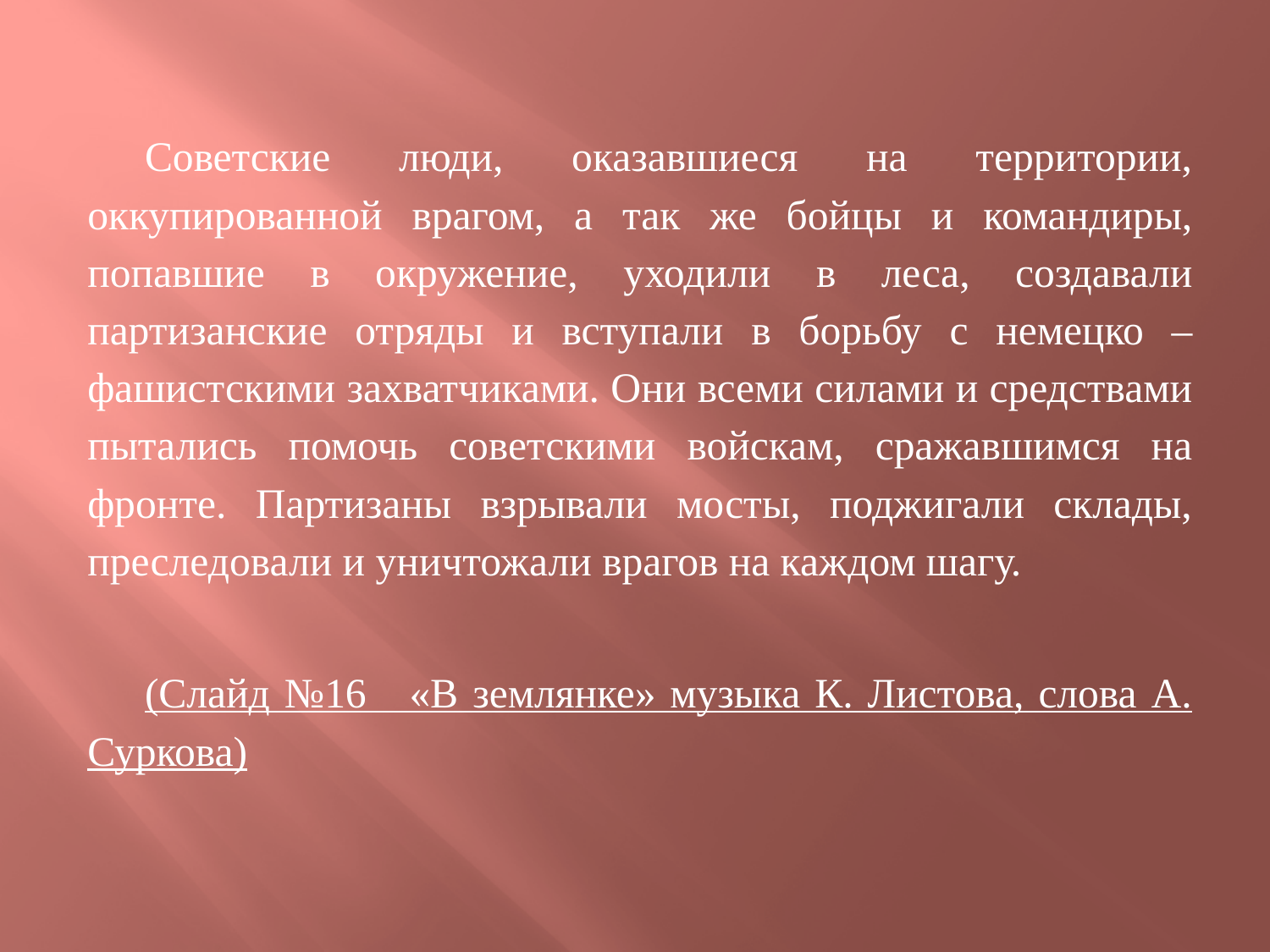

Советские люди, оказавшиеся на территории, оккупированной врагом, а так же бойцы и командиры, попавшие в окружение, уходили в леса, создавали партизанские отряды и вступали в борьбу с немецко – фашистскими захватчиками. Они всеми силами и средствами пытались помочь советскими войскам, сражавшимся на фронте. Партизаны взрывали мосты, поджигали склады, преследовали и уничтожали врагов на каждом шагу.

(Слайд №16   «В землянке» музыка К. Листова, слова А. Суркова)